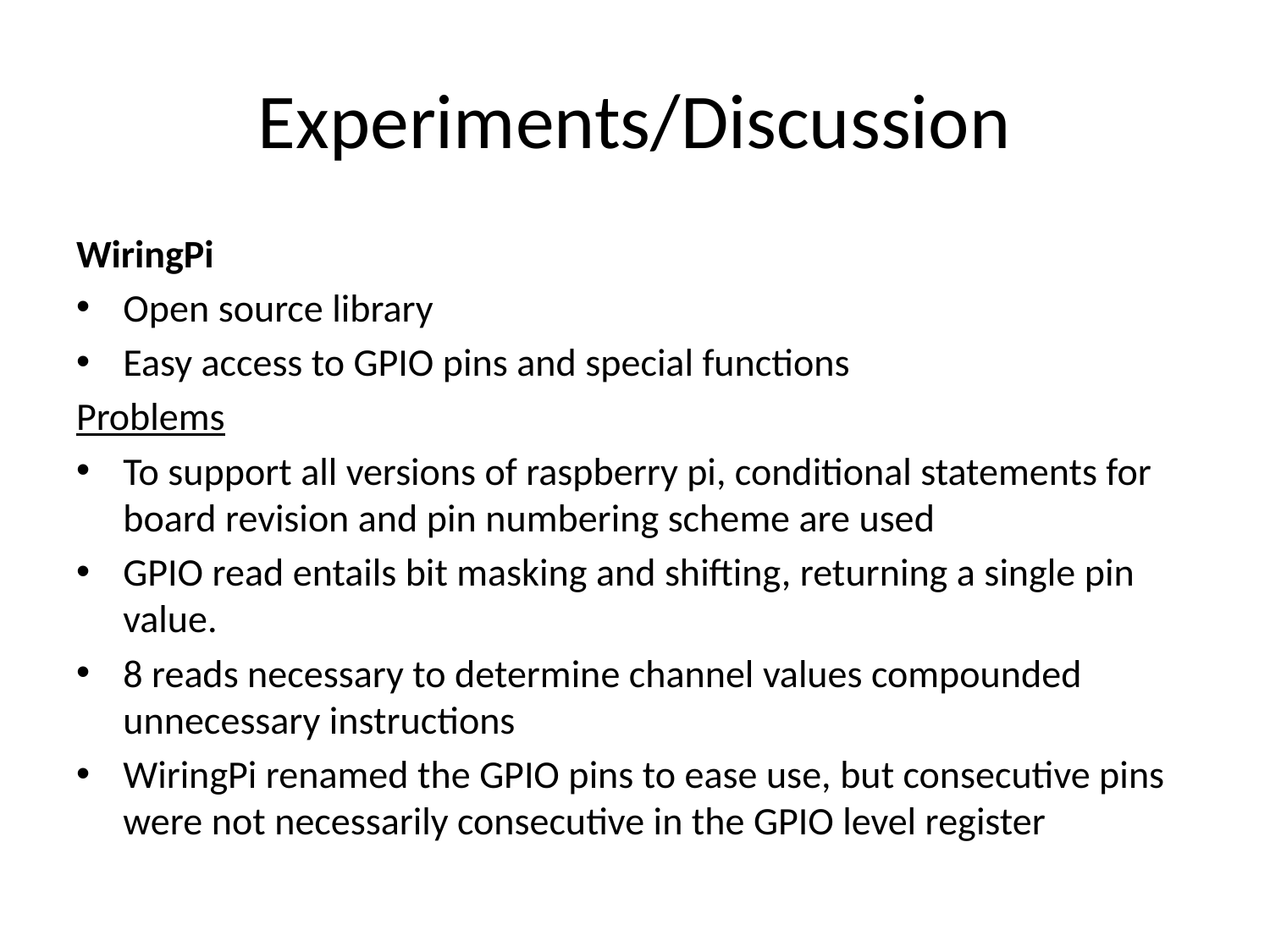

# Experiments/Discussion
WiringPi
Open source library
Easy access to GPIO pins and special functions
Problems
To support all versions of raspberry pi, conditional statements for board revision and pin numbering scheme are used
GPIO read entails bit masking and shifting, returning a single pin value.
8 reads necessary to determine channel values compounded unnecessary instructions
WiringPi renamed the GPIO pins to ease use, but consecutive pins were not necessarily consecutive in the GPIO level register